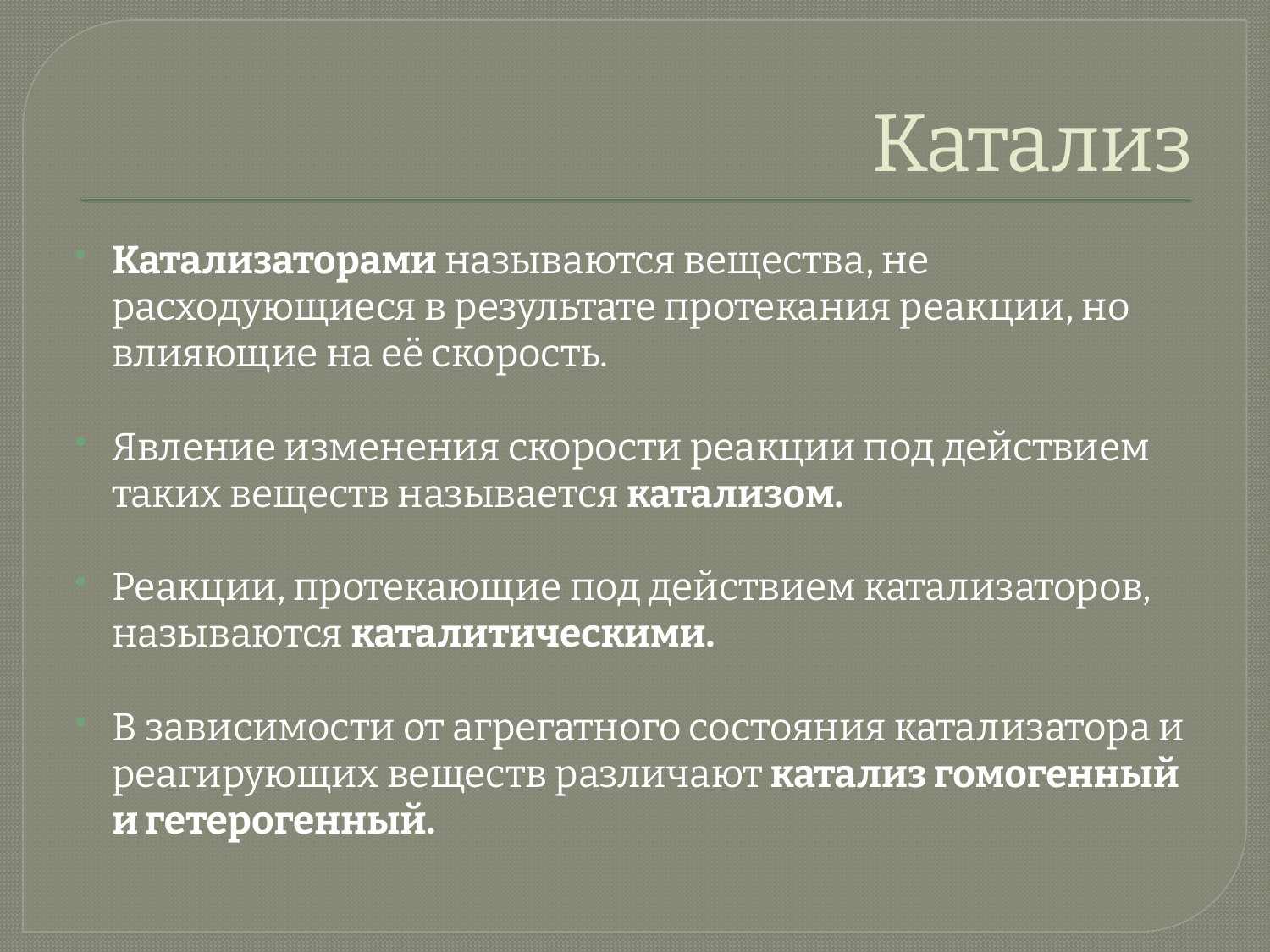

# Катализ
Катализаторами называются вещества, не расходующиеся в результате протекания реакции, но влияющие на её скорость.

Явление изменения скорости реакции под действием таких веществ называется катализом.

Реакции, протекающие под действием катализаторов, называются каталитическими.

В зависимости от агрегатного состояния катализатора и реагирующих веществ различают катализ гомогенный и гетерогенный.